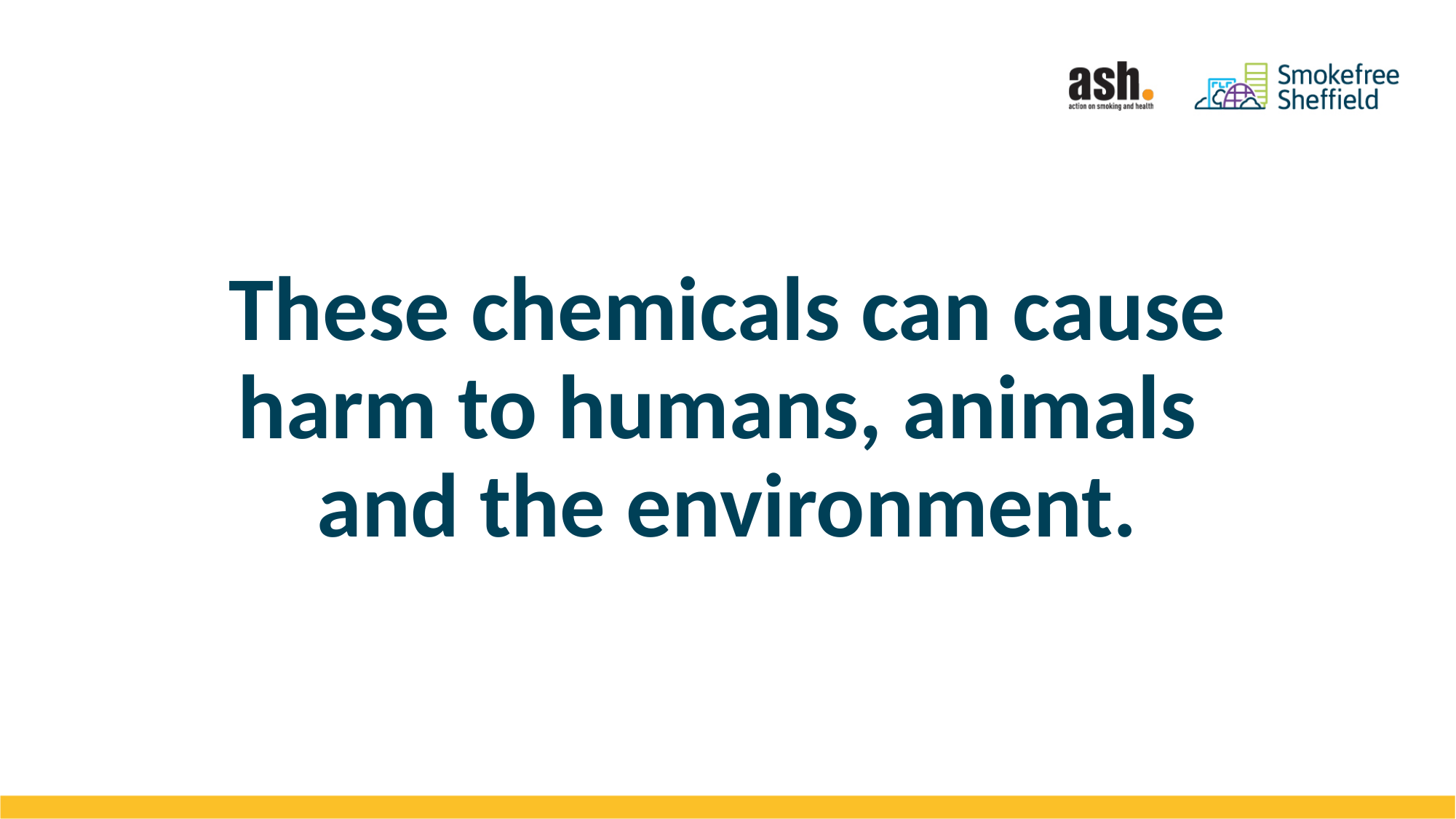

These chemicals can cause harm to humans, animals
and the environment.